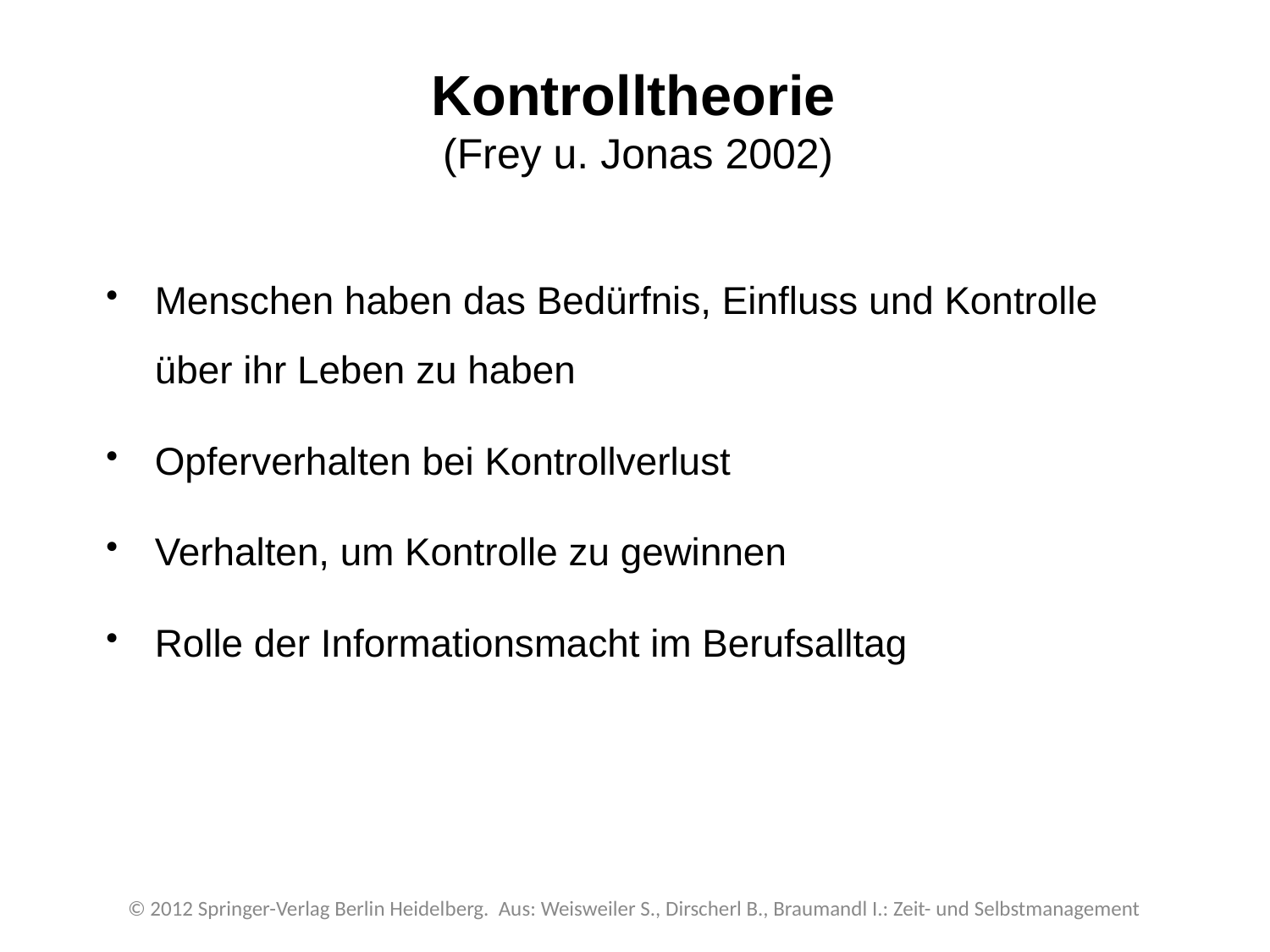

# Kontrolltheorie (Frey u. Jonas 2002)
Menschen haben das Bedürfnis, Einfluss und Kontrolle über ihr Leben zu haben
Opferverhalten bei Kontrollverlust
Verhalten, um Kontrolle zu gewinnen
Rolle der Informationsmacht im Berufsalltag
© 2012 Springer-Verlag Berlin Heidelberg.  Aus: Weisweiler S., Dirscherl B., Braumandl I.: Zeit- und Selbstmanagement